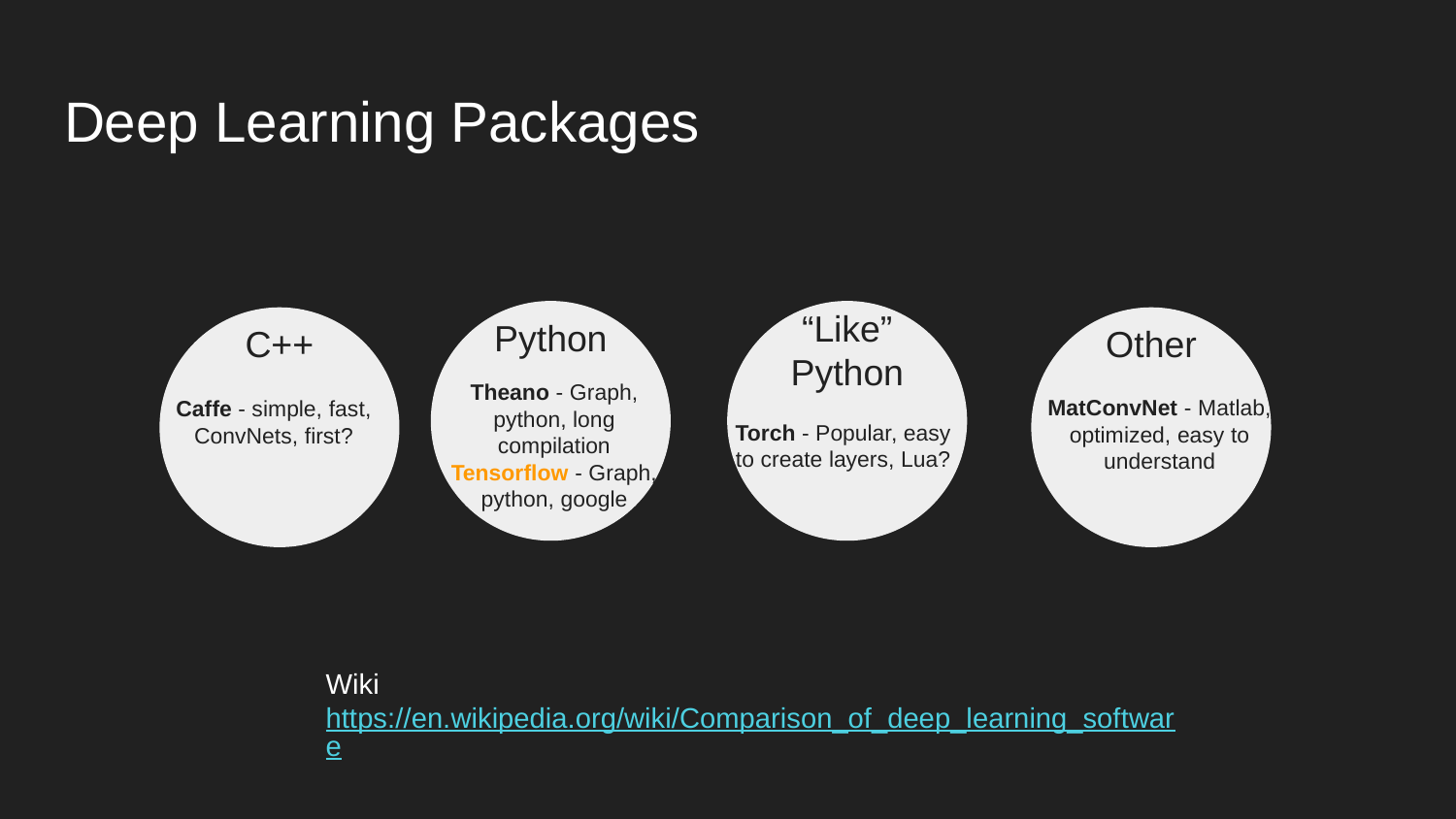

# Deep Learning Packages
Python
C++
Other

“Like” Python

Caffe - simple, fast, ConvNets, first?
MatConvNet - Matlab, optimized, easy to understand
Theano - Graph, python, long compilation
Tensorflow - Graph, python, google
Torch - Popular, easy to create layers, Lua?
User experience
Wiki
https://en.wikipedia.org/wiki/Comparison_of_deep_learning_software